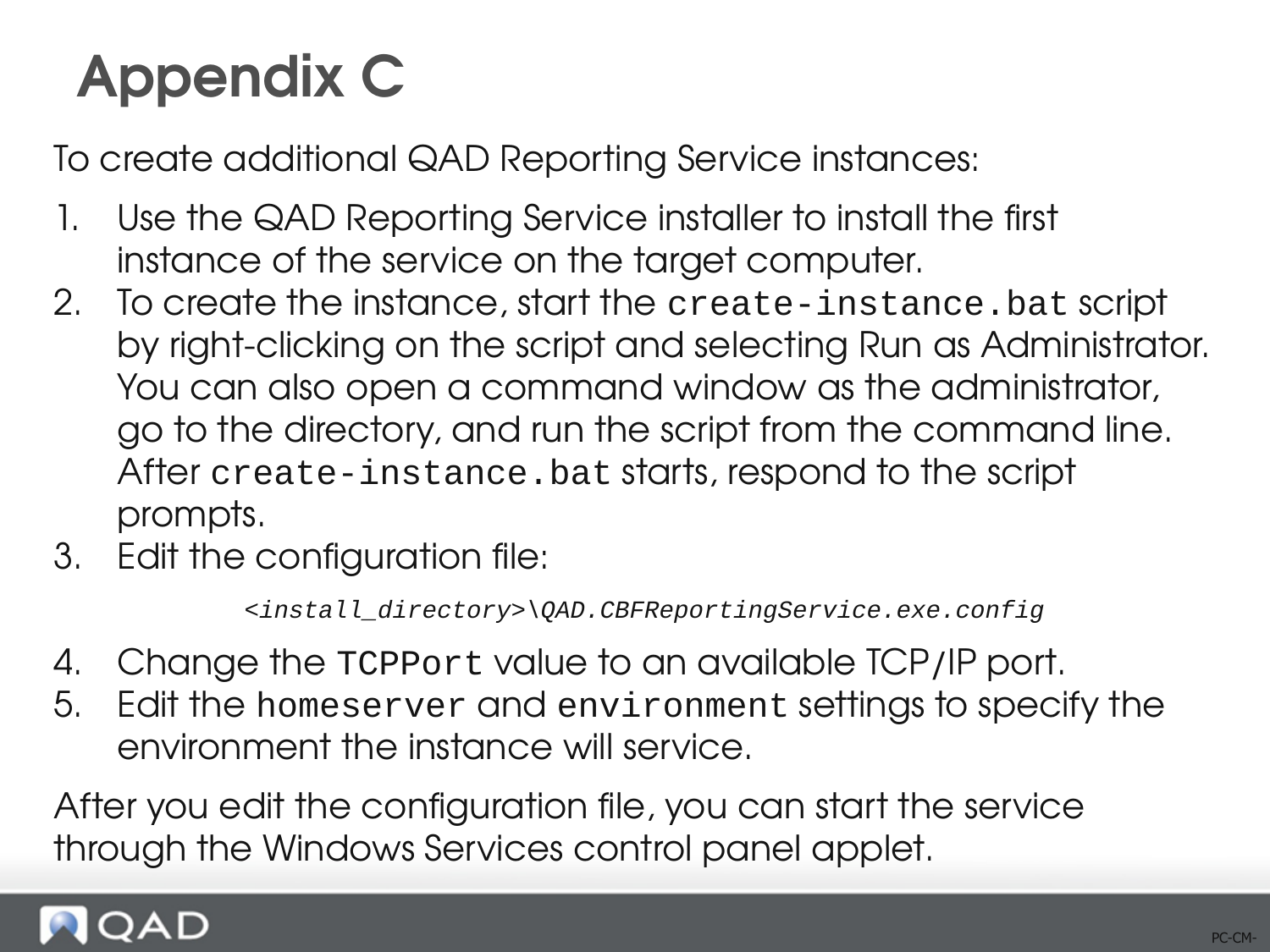

# Appendix C
To create additional QAD Reporting Service instances:

Use the QAD Reporting Service installer to install the first instance of the service on the target computer.
To create the instance, start the create-instance.bat script by right-clicking on the script and selecting Run as Administrator. You can also open a command window as the administrator, go to the directory, and run the script from the command line. After create-instance.bat starts, respond to the script prompts.
Edit the configuration file:

		<install_directory>\QAD.CBFReportingService.exe.config

Change the TCPPort value to an available TCP/IP port.
Edit the homeserver and environment settings to specify the environment the instance will service.

After you edit the configuration file, you can start the service through the Windows Services control panel applet.
PC-CM-